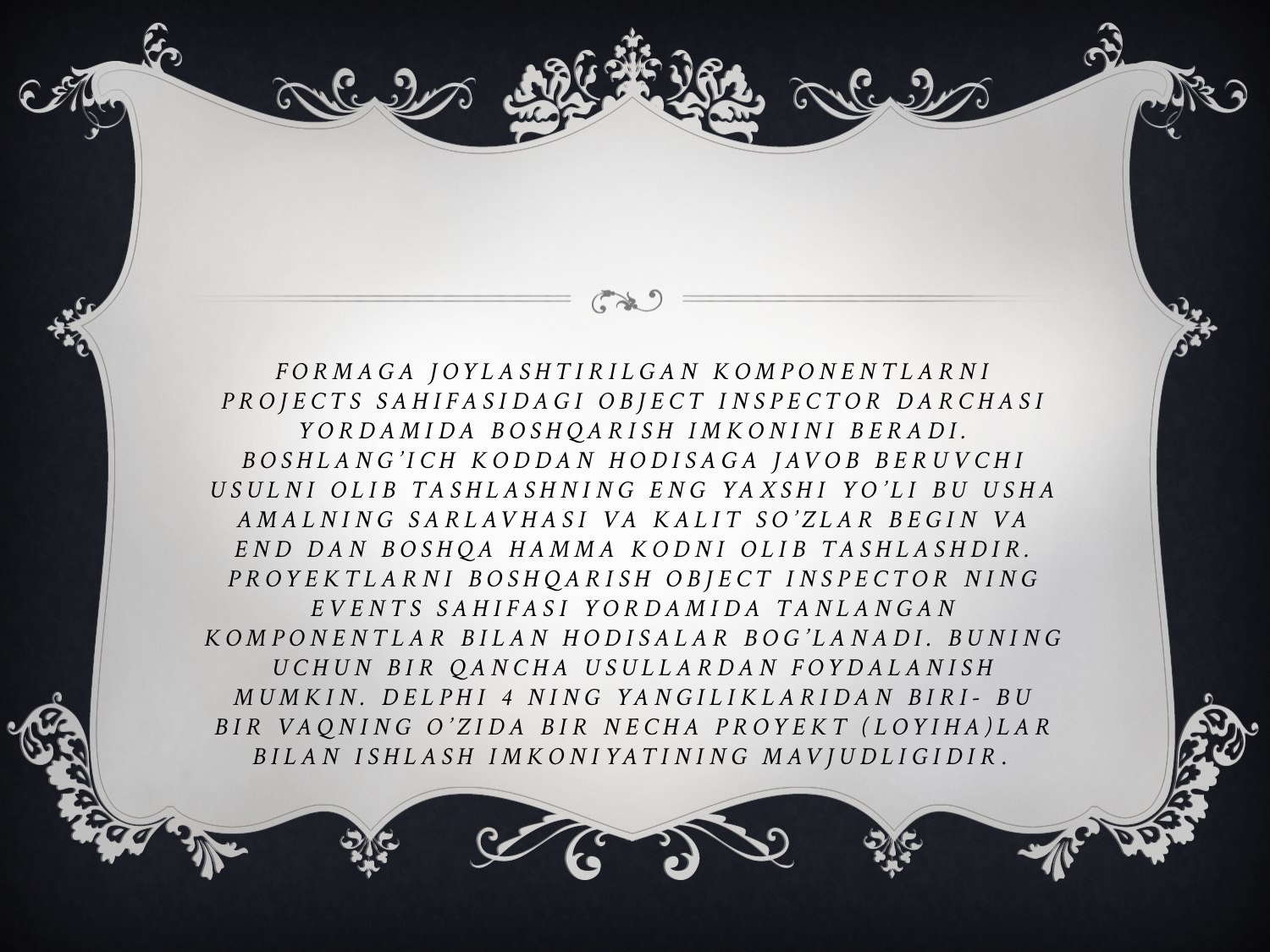

# Formaga joylashtirilgan komponentlarni Projects sahifasidagi Object Inspector darchasi yordamida boshqarish imkonini beradi. Boshlang’ich koddan hodisaga javob beruvchi usulni olib tashlashning eng yaxshi yo’li bu usha amalning sarlavhasi va kalit so’zlar begin va end dan boshqa hamma kodni olib tashlashdir. Proyektlarni boshqarish Object Inspector ning Events sahifasi yordamida tanlangan komponentlar bilan hodisalar bog’lanadi. Buning uchun bir qancha usullardan foydalanish mumkin. Delphi 4 ning yangiliklaridan biri- bu bir vaqning o’zida bir necha proyekt (loyiha)lar bilan ishlash imkoniyatining mavjudligidir.